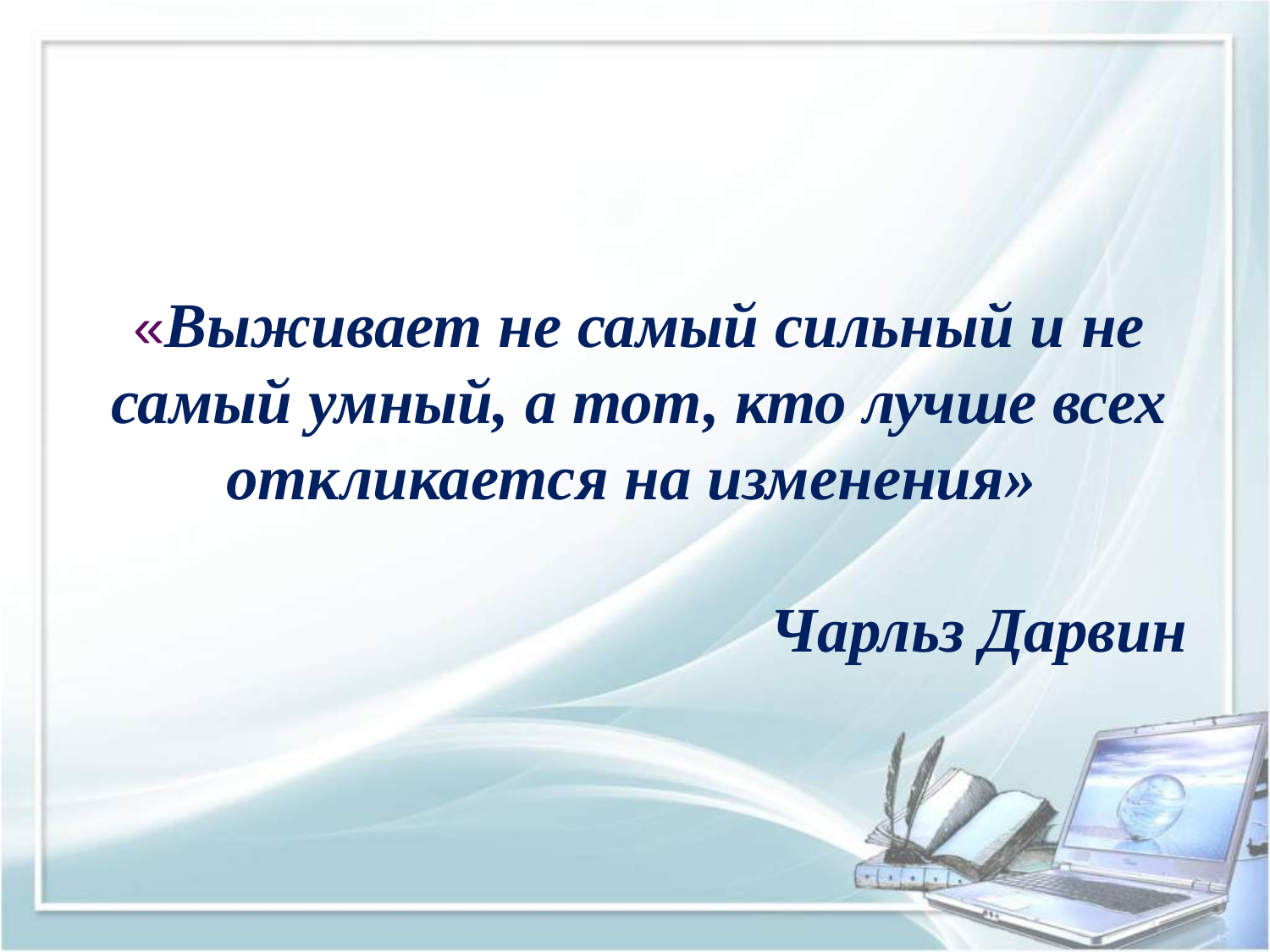

«Выживает не самый сильный и не самый умный, а тот, кто лучше всех откликается на изменения»

Чарльз Дарвин